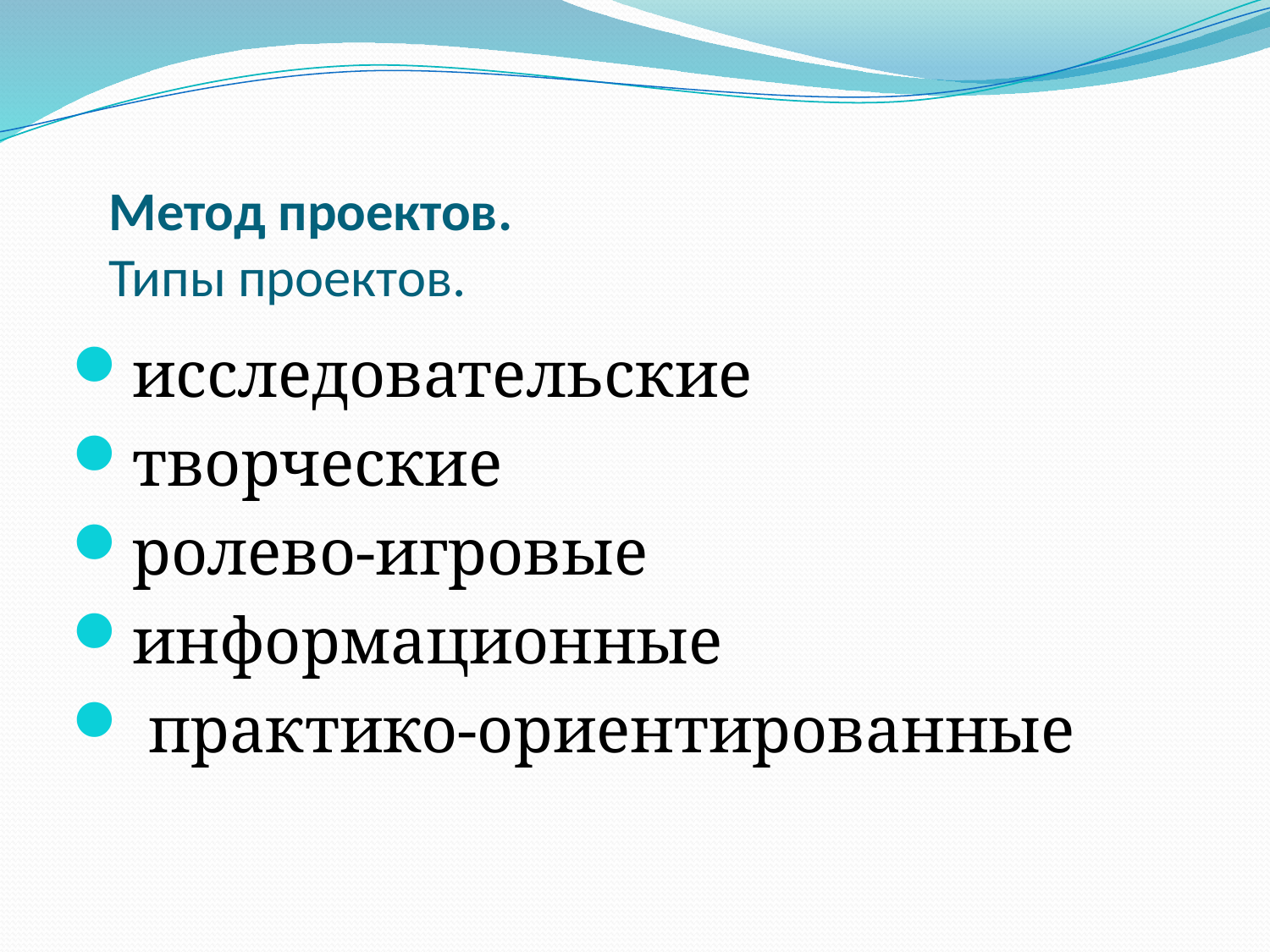

# Метод проектов. Типы проектов.
исследовательские
творческие
ролево-игровые
информационные
 практико-ориентированные